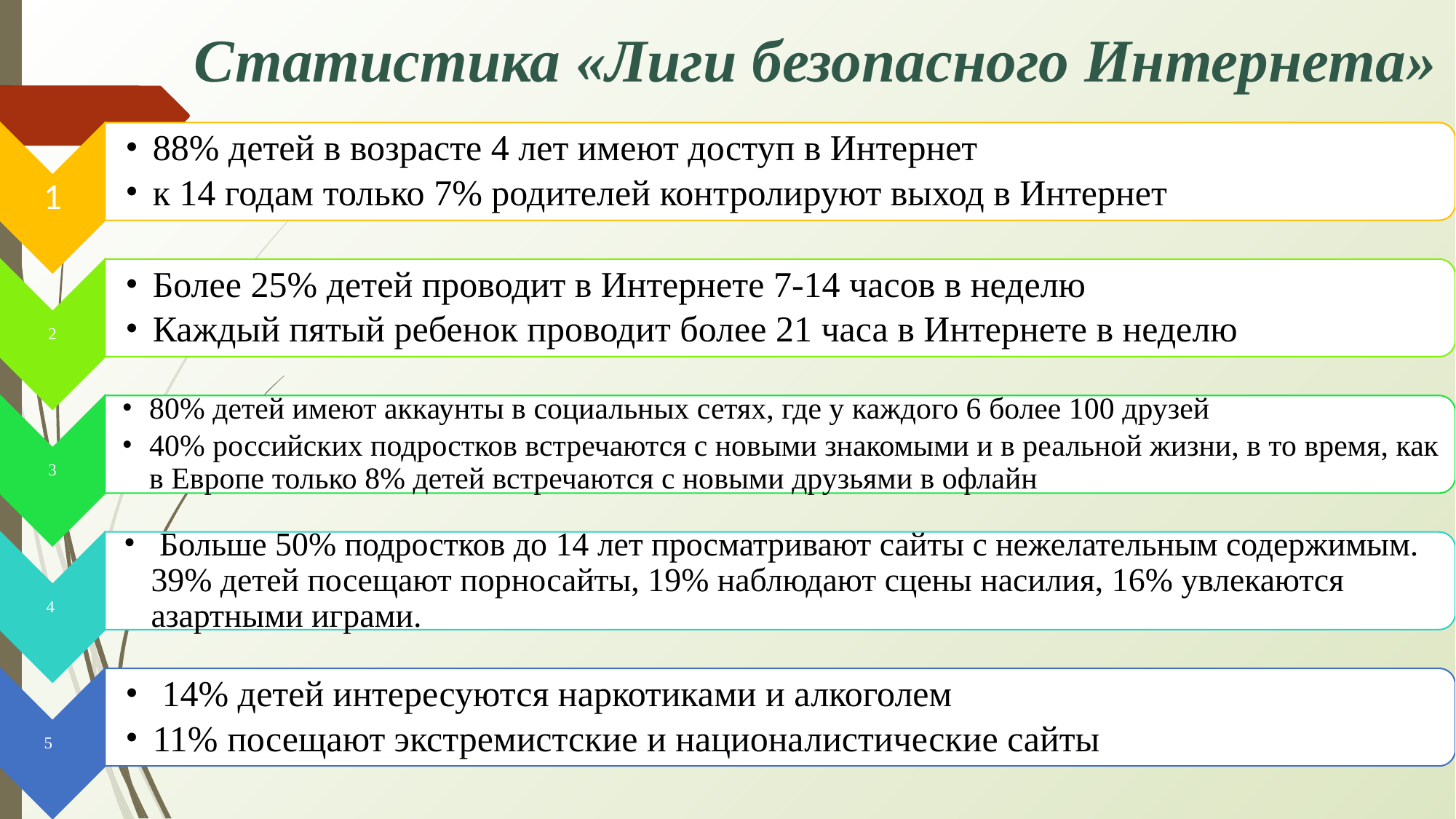

# Статистика «Лиги безопасного Интернета»

88% детей в возрасте 4 лет имеют доступ в Интернет
к 14 годам только 7% родителей контролируют выход в Интернет

1
Более 25% детей проводит в Интернете 7-14 часов в неделю
Каждый пятый ребенок проводит более 21 часа в Интернете в неделю

2
80% детей имеют аккаунты в социальных сетях, где у каждого 6 более 100 друзей
40% российских подростков встречаются с новыми знакомыми и в реальной жизни, в то время, как в Европе только 8% детей встречаются с новыми друзьями в офлайн

3
 Больше 50% подростков до 14 лет просматривают сайты с нежелательным содержимым. 39% детей посещают порносайты, 19% наблюдают сцены насилия, 16% увлекаются азартными играми.

4
 14% детей интересуются наркотиками и алкоголем
11% посещают экстремистские и националистические сайты

5